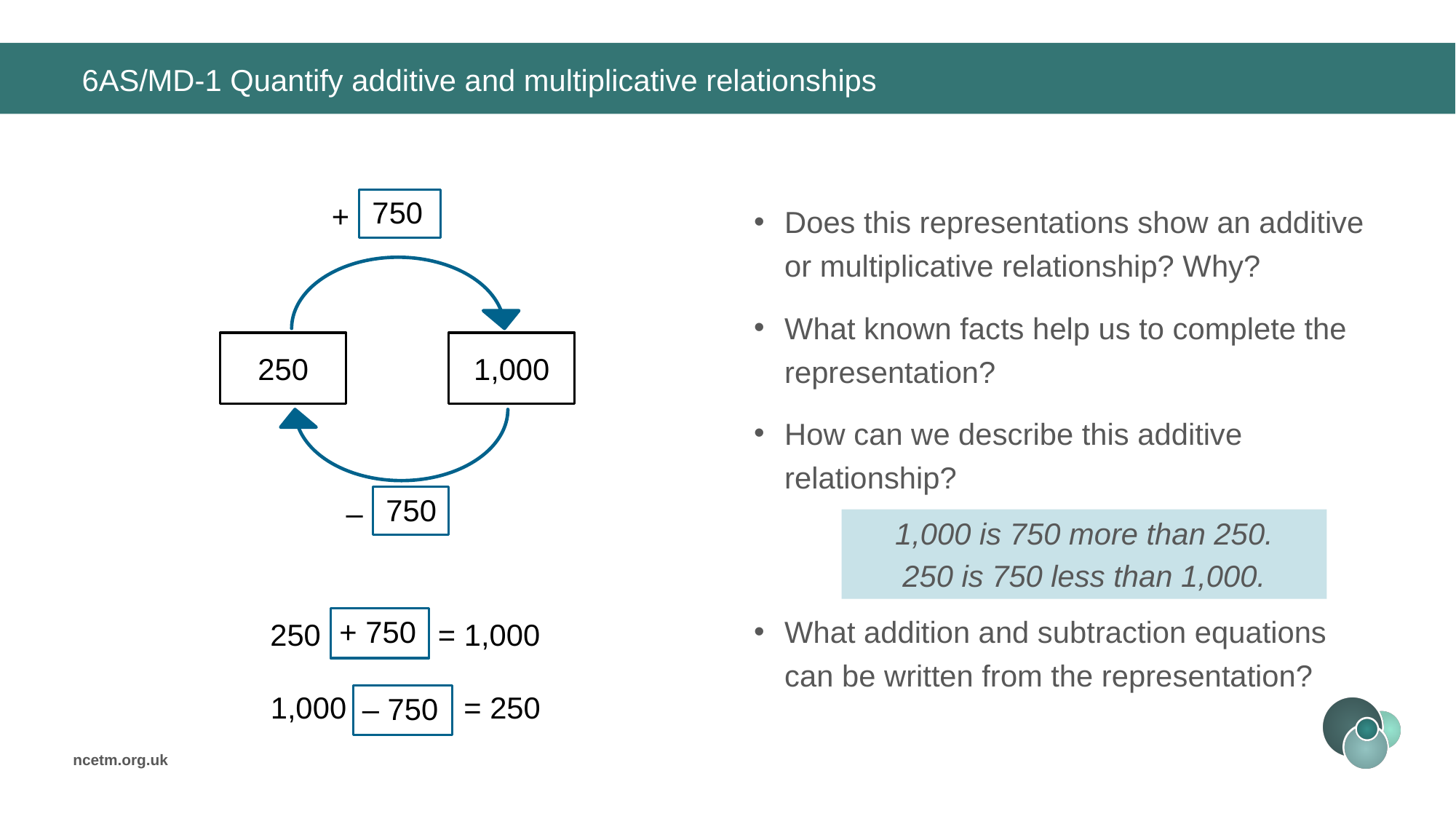

# 6AS/MD-1 Quantify additive and multiplicative relationships
750

Does this representations show an additive or multiplicative relationship? Why?
What known facts help us to complete the representation?
How can we describe this additive relationship?

What addition and subtraction equations can be written from the representation?

+

250

1,000

750

–
1,000 is 750 more than 250.
250 is 750 less than 1,000.
 + 750

250              = 1,000
1,000              = 250
– 750